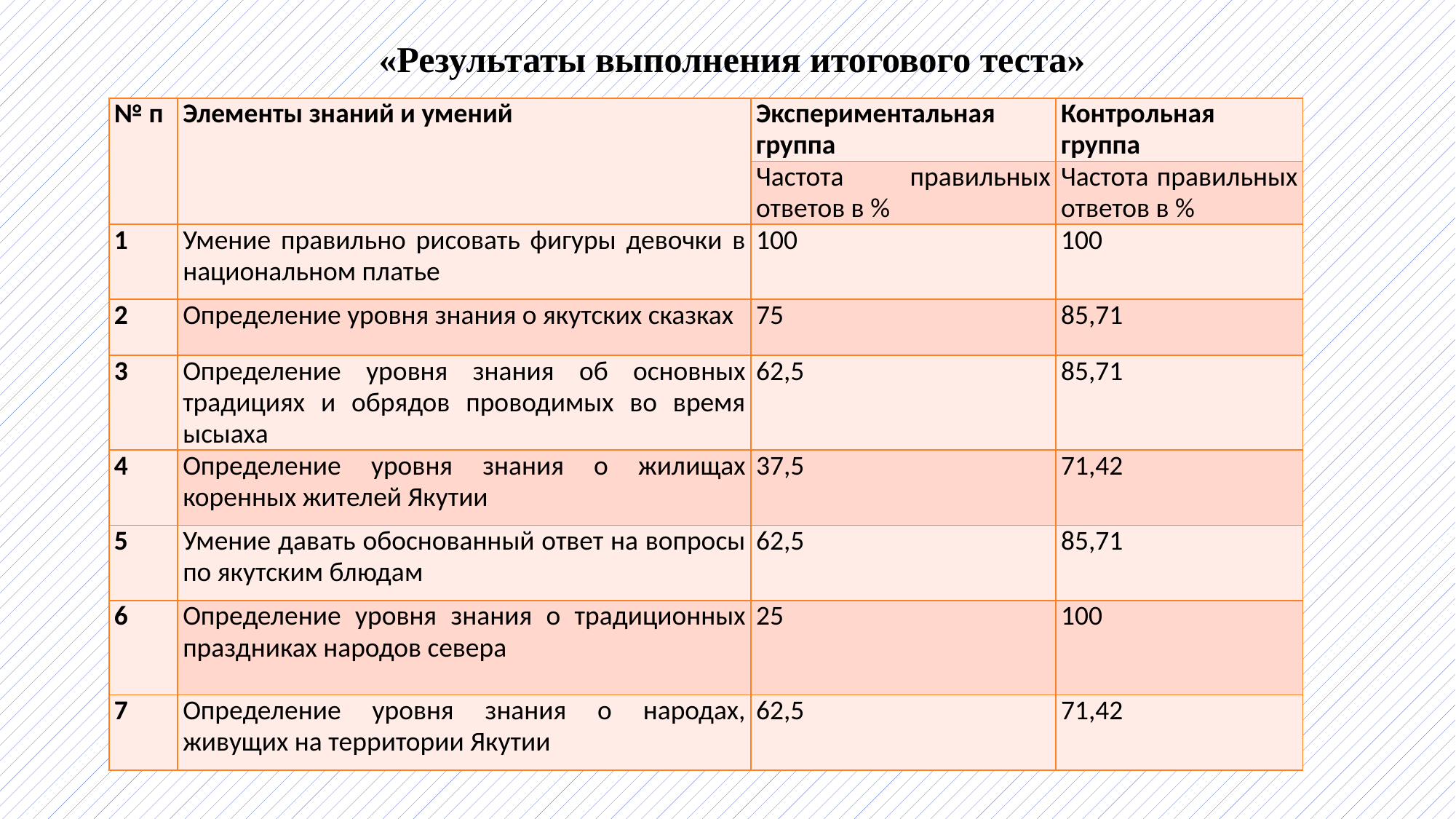

«Результаты выполнения итогового теста»

| № п | Элементы знаний и умений | Экспериментальная группа | Контрольная группа |
| --- | --- | --- | --- |
|  |  | Частота правильных ответов в % | Частота правильных ответов в % |
| 1 | Умение правильно рисовать фигуры девочки в национальном платье | 100 | 100 |
| 2 | Определение уровня знания о якутских сказках | 75 | 85,71 |
| 3 | Определение уровня знания об основных традициях и обрядов проводимых во время ысыаха | 62,5 | 85,71 |
| 4 | Определение уровня знания о жилищах коренных жителей Якутии | 37,5 | 71,42 |
| 5 | Умение давать обоснованный ответ на вопросы по якутским блюдам | 62,5 | 85,71 |
| 6 | Определение уровня знания о традиционных праздниках народов севера | 25 | 100 |
| 7 | Определение уровня знания о народах, живущих на территории Якутии | 62,5 | 71,42 |